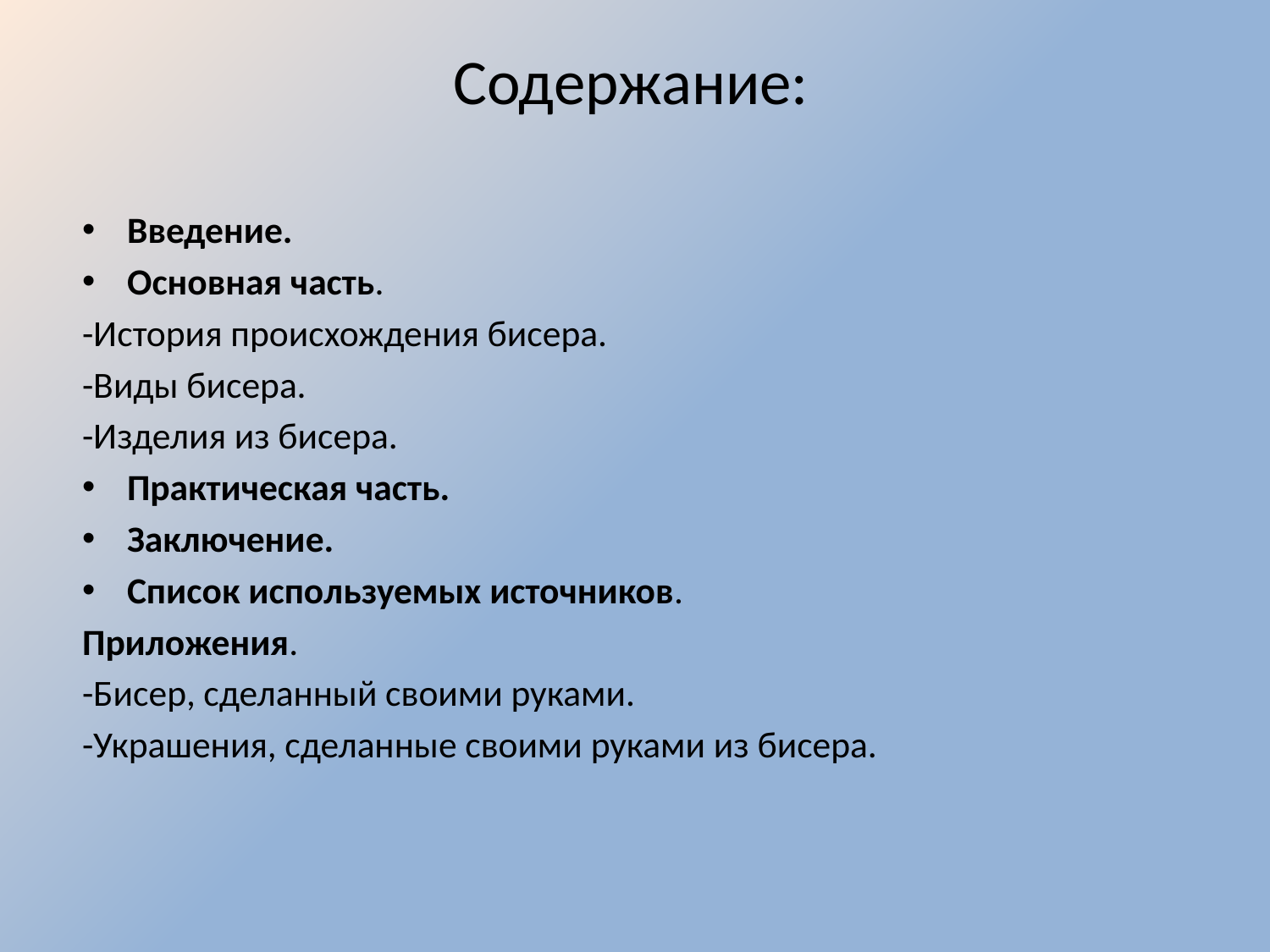

# Содержание:

Введение.
Основная часть.
-История происхождения бисера.
-Виды бисера.
-Изделия из бисера.
Практическая часть.
Заключение.
Список используемых источников.
Приложения.
-Бисер, сделанный своими руками.
-Украшения, сделанные своими руками из бисера.